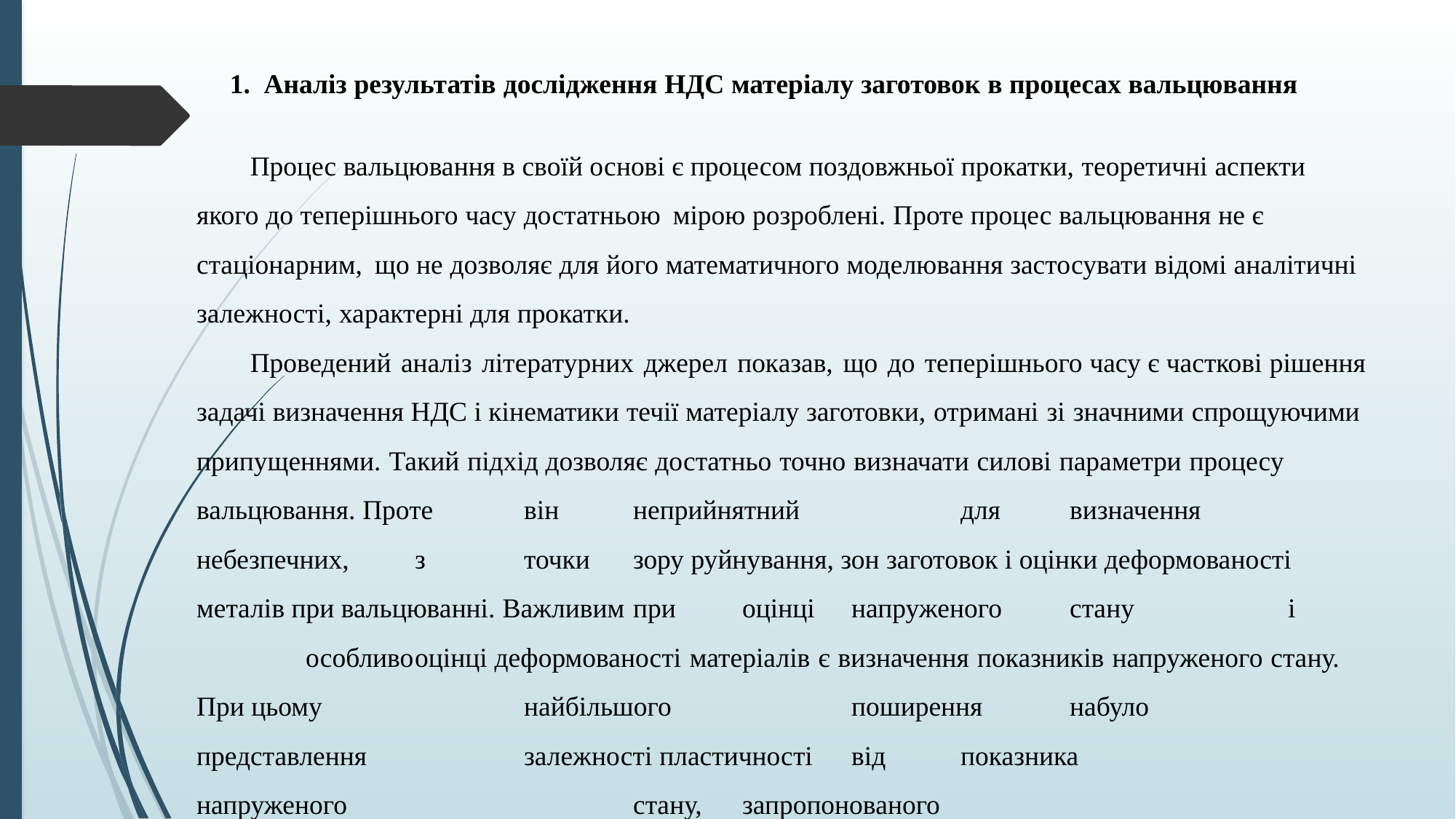

Аналіз результатів дослідження НДС матеріалу заготовок в процесах вальцювання

Процес вальцювання в своїй основі є процесом поздовжньої прокатки, теоретичні аспекти якого до теперішнього часу достатньою мірою розроблені. Проте процес вальцювання не є стаціонарним, що не дозволяє для його математичного моделювання застосувати відомі аналітичні залежності, характерні для прокатки.
Проведений аналіз літературних джерел показав, що до теперішнього часу є часткові рішення задачі визначення НДС і кінематики течії матеріалу заготовки, отримані зі значними спрощуючими припущеннями. Такий підхід дозволяє достатньо точно визначати силові параметри процесу вальцювання. Проте	він	неприйнятний		для	визначення	небезпечних,	з	точки	зору руйнування, зон заготовок і оцінки деформованості металів при вальцюванні. Важливим	при	оцінці	напруженого	стану		і	особливо	оцінці деформованості матеріалів є визначення показників напруженого стану. При цьому		найбільшого		поширення	набуло		представлення		залежності пластичності	від	показника		напруженого			стану,	запропонованого
Г. О. Смірновим-Аляєвим: